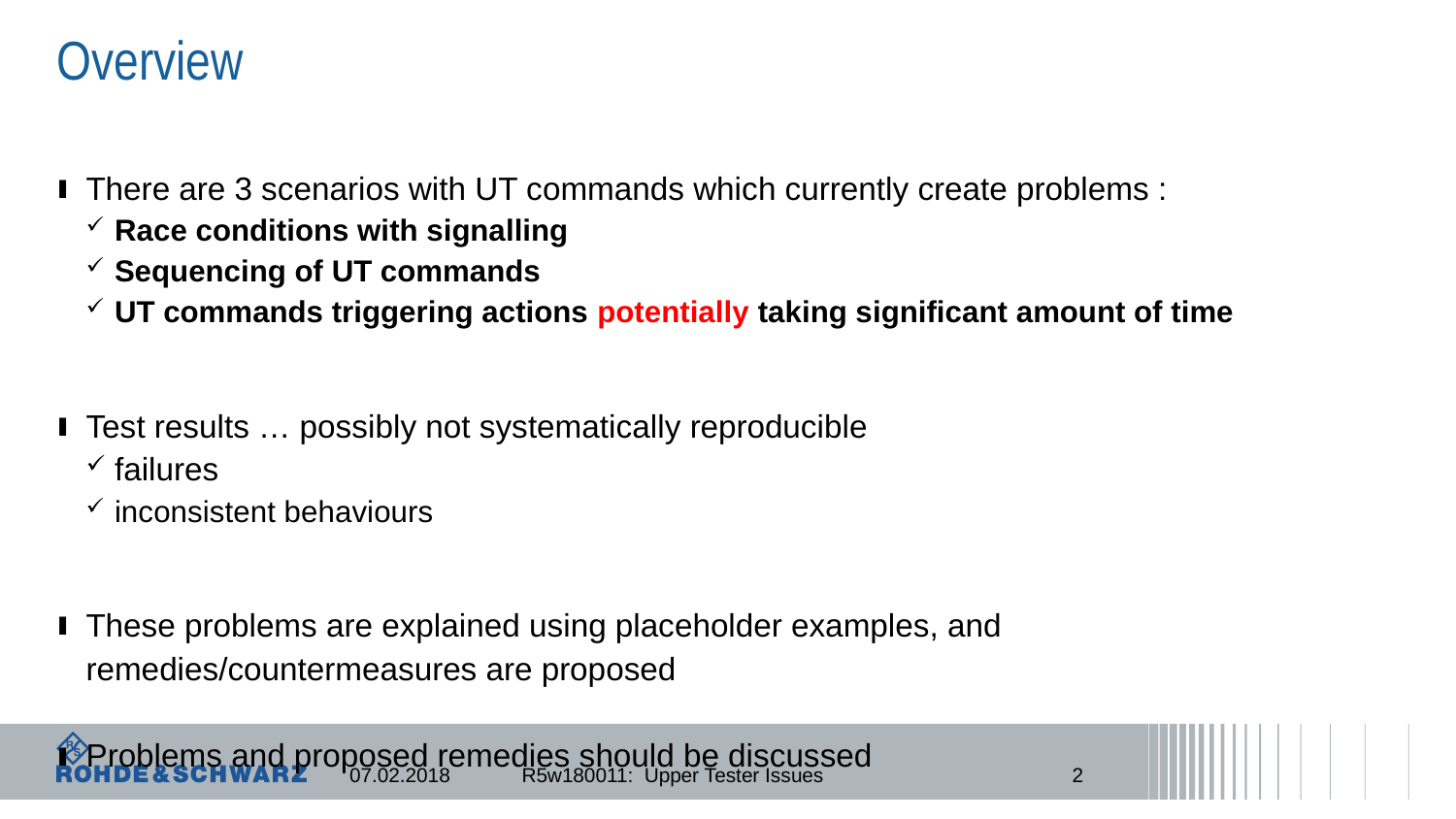

# Overview
There are 3 scenarios with UT commands which currently create problems :
Race conditions with signalling
Sequencing of UT commands
UT commands triggering actions potentially taking significant amount of time

Test results … possibly not systematically reproducible
failures
inconsistent behaviours

These problems are explained using placeholder examples, and remedies/countermeasures are proposed

Problems and proposed remedies should be discussed

07.02.2018
R5w180011:  Upper Tester Issues
2